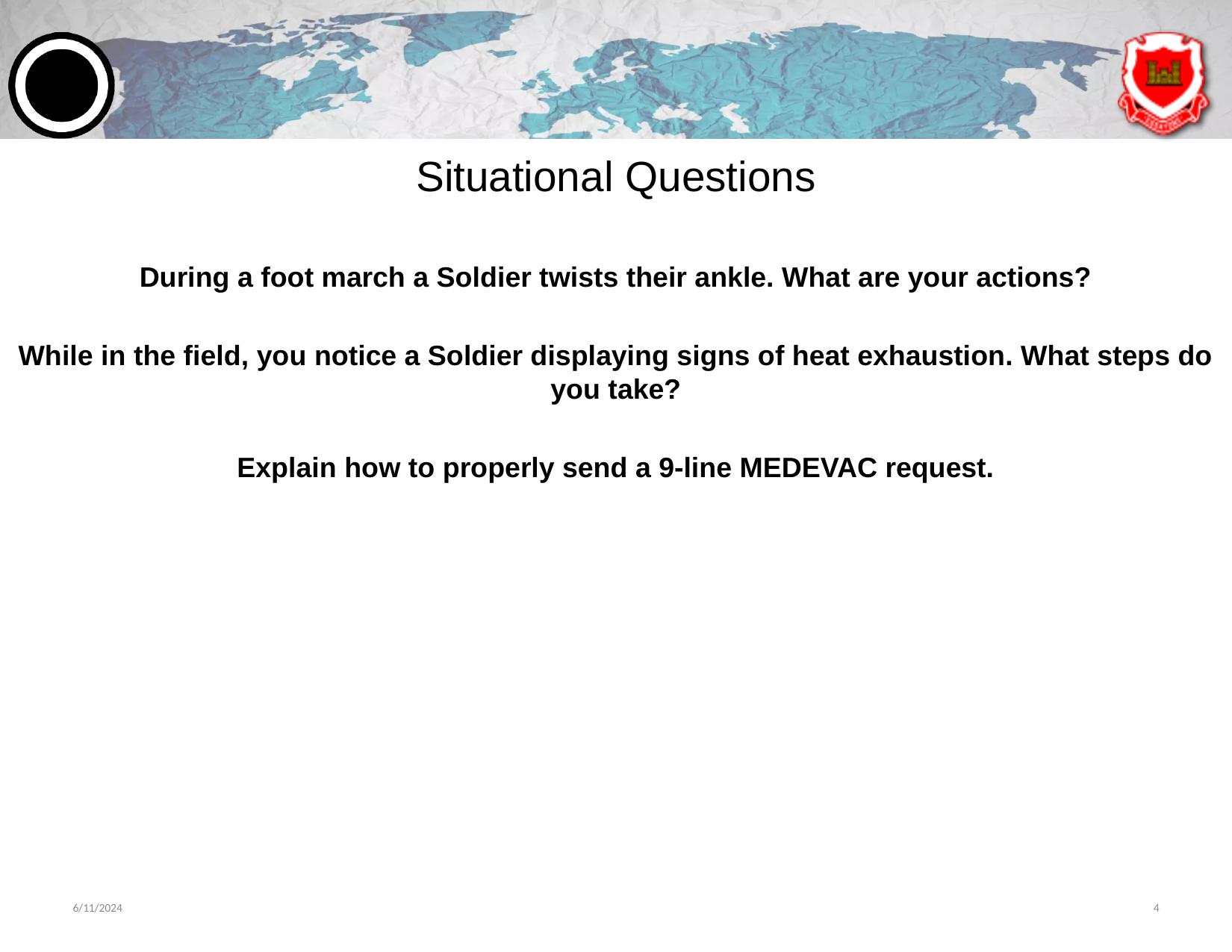

# Situational Questions
During a foot march a Soldier twists their ankle. What are your actions?

While in the field, you notice a Soldier displaying signs of heat exhaustion. What steps do you take?

Explain how to properly send a 9-line MEDEVAC request.
6/11/2024
4